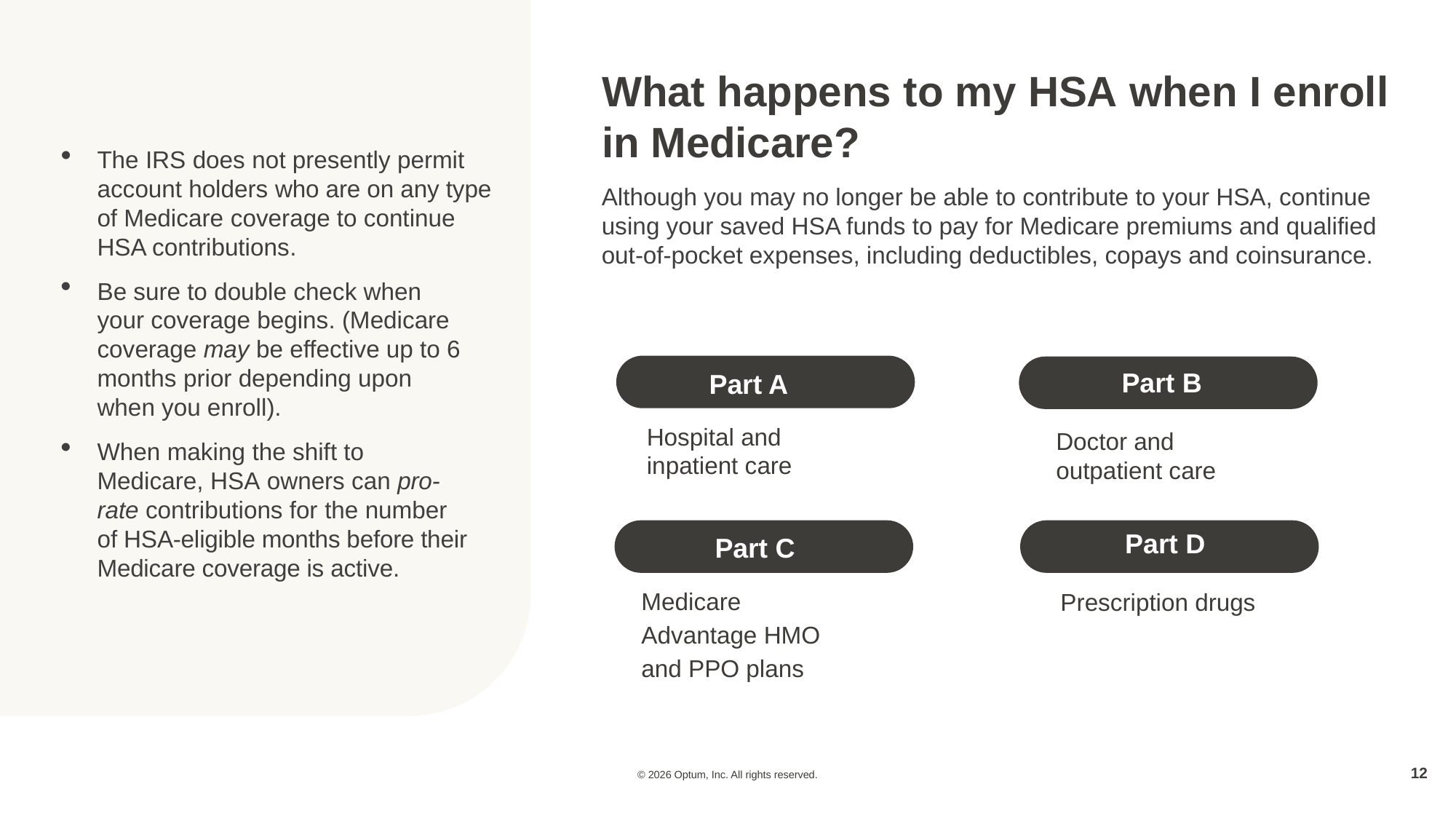

# What happens to my HSA when I enroll in Medicare?
The IRS does not presently permit account holders who are on any type of Medicare coverage to continue HSA contributions.
Be sure to double check when your coverage begins. (Medicare coverage may be effective up to 6 months prior depending upon when you enroll).
When making the shift to Medicare, HSA owners can pro-rate contributions for the number of HSA-eligible months before their Medicare coverage is active.
Although you may no longer be able to contribute to your HSA, continue using your saved HSA funds to pay for Medicare premiums and qualified out-of-pocket expenses, including deductibles, copays and coinsurance.

Part B
Part A
Hospital and inpatient care
Doctor and outpatient care

Part D
Part C
Medicare
Advantage HMO
and PPO plans
Prescription drugs